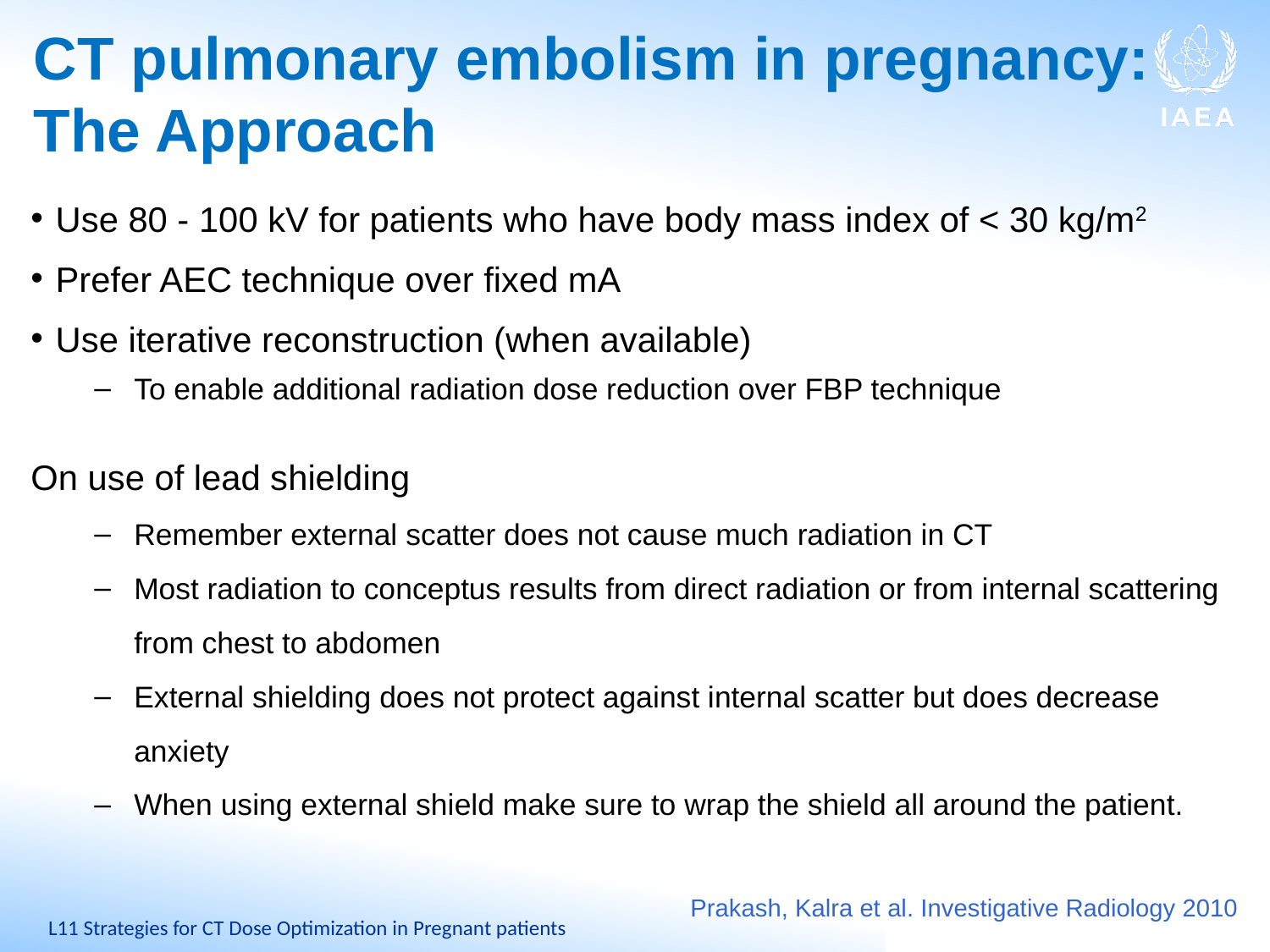

# CT pulmonary embolism in pregnancy: The Approach
Use 80 - 100 kV for patients who have body mass index of < 30 kg/m2
Prefer AEC technique over fixed mA
Use iterative reconstruction (when available)
To enable additional radiation dose reduction over FBP technique
On use of lead shielding
Remember external scatter does not cause much radiation in CT
Most radiation to conceptus results from direct radiation or from internal scattering from chest to abdomen
External shielding does not protect against internal scatter but does decrease anxiety
When using external shield make sure to wrap the shield all around the patient.

Prakash, Kalra et al. Investigative Radiology 2010